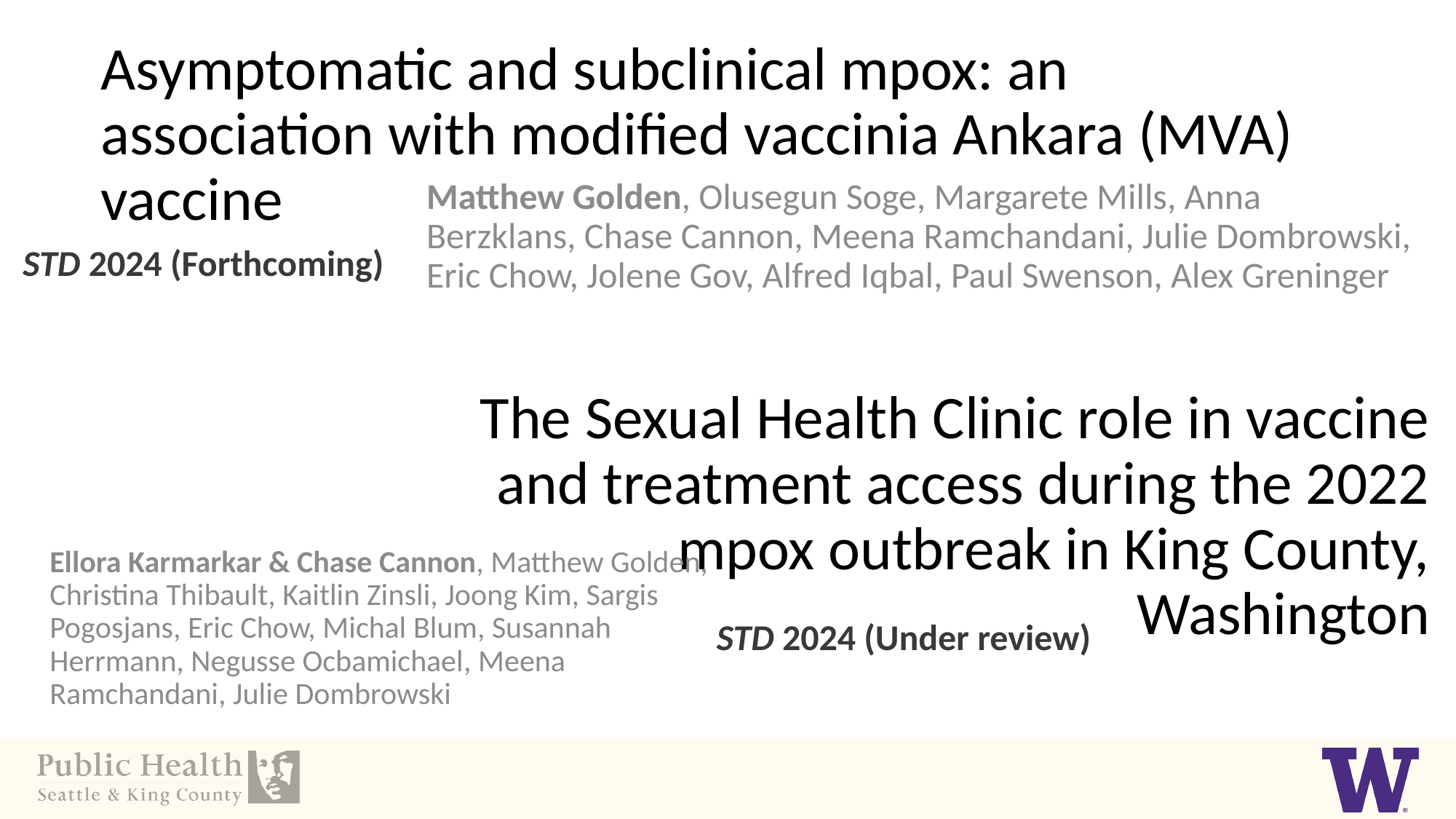

# Asymptomatic and subclinical mpox: an association with modified vaccinia Ankara (MVA) vaccine
Matthew Golden, Olusegun Soge, Margarete Mills, Anna Berzklans, Chase Cannon, Meena Ramchandani, Julie Dombrowski, Eric Chow, Jolene Gov, Alfred Iqbal, Paul Swenson, Alex Greninger
STD 2024 (Forthcoming)
The Sexual Health Clinic role in vaccine and treatment access during the 2022 mpox outbreak in King County, Washington
Ellora Karmarkar & Chase Cannon, Matthew Golden, Christina Thibault, Kaitlin Zinsli, Joong Kim, Sargis Pogosjans, Eric Chow, Michal Blum, Susannah Herrmann, Negusse Ocbamichael, Meena Ramchandani, Julie Dombrowski
STD 2024 (Under review)